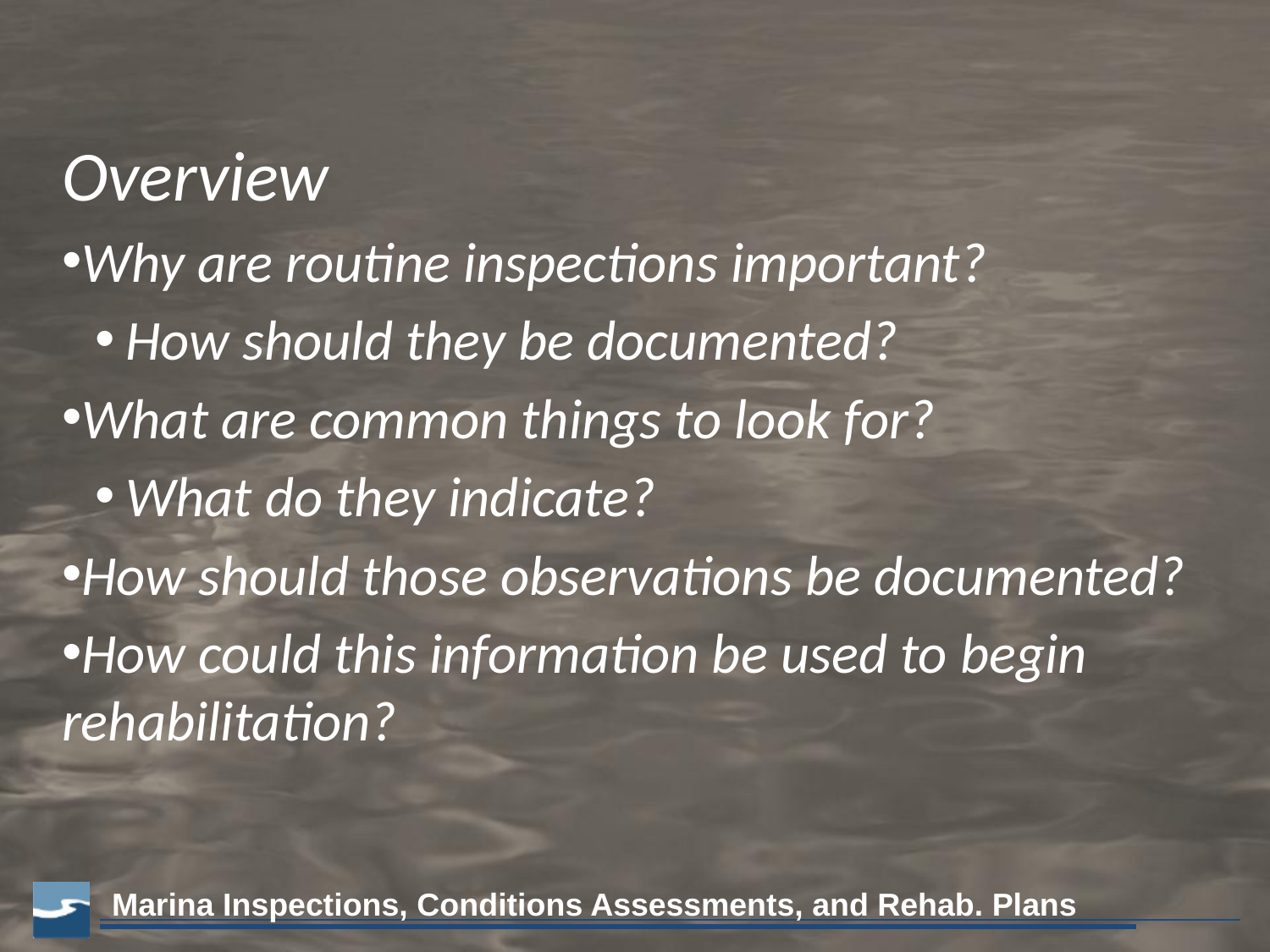

Overview
Why are routine inspections important?
How should they be documented?
What are common things to look for?
What do they indicate?
How should those observations be documented?
How could this information be used to begin rehabilitation?